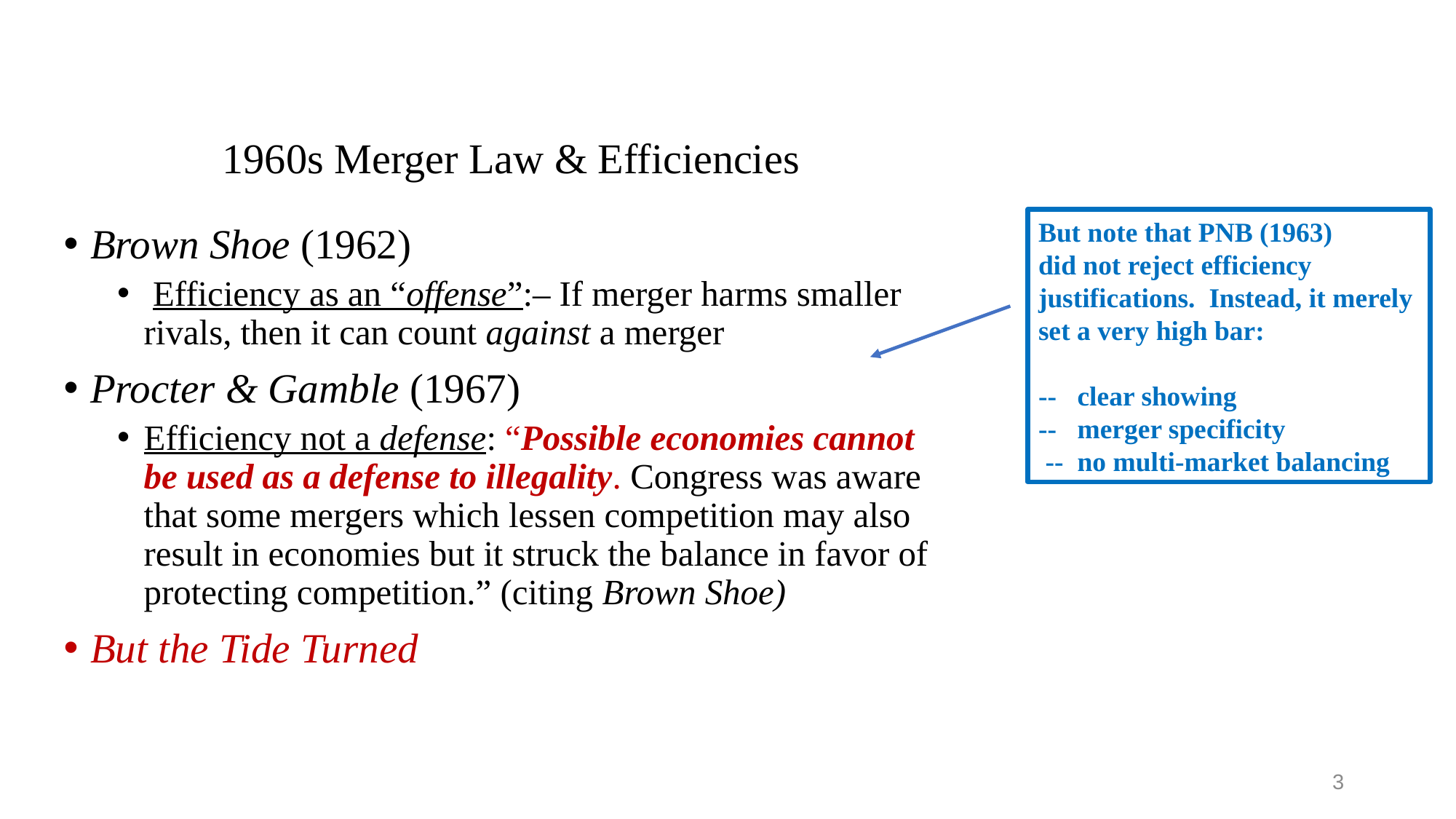

# 1960s Merger Law & Efficiencies
But note that PNB (1963)
did not reject efficiency justifications.  Instead, it merely set a very high bar:
--   clear showing
--   merger specificity
 --  no multi-market balancing
Brown Shoe (1962)
 Efficiency as an “offense”:– If merger harms smaller rivals, then it can count against a merger
Procter & Gamble (1967)
Efficiency not a defense: “Possible economies cannot be used as a defense to illegality. Congress was aware that some mergers which lessen competition may also result in economies but it struck the balance in favor of protecting competition.” (citing Brown Shoe)
But the Tide Turned
3